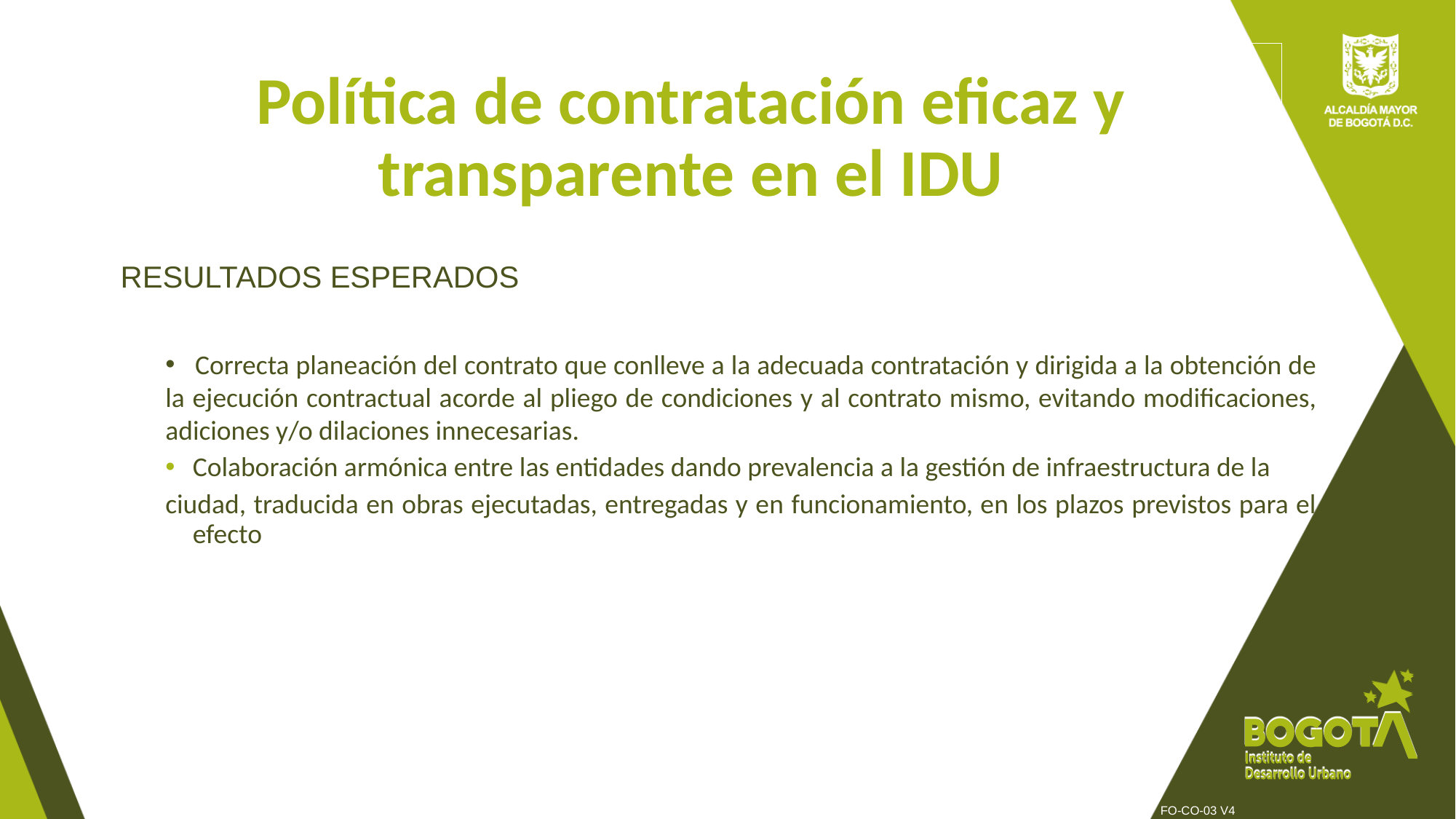

# Política de contratación eficaz y transparente en el IDU
 RESULTADOS ESPERADOS

   Correcta planeación del contrato que conlleve a la adecuada contratación y dirigida a la obtención de la ejecución contractual acorde al pliego de condiciones y al contrato mismo, evitando modificaciones, adiciones y/o dilaciones innecesarias.
Colaboración armónica entre las entidades dando prevalencia a la gestión de infraestructura de la
ciudad, traducida en obras ejecutadas, entregadas y en funcionamiento, en los plazos previstos para el efecto